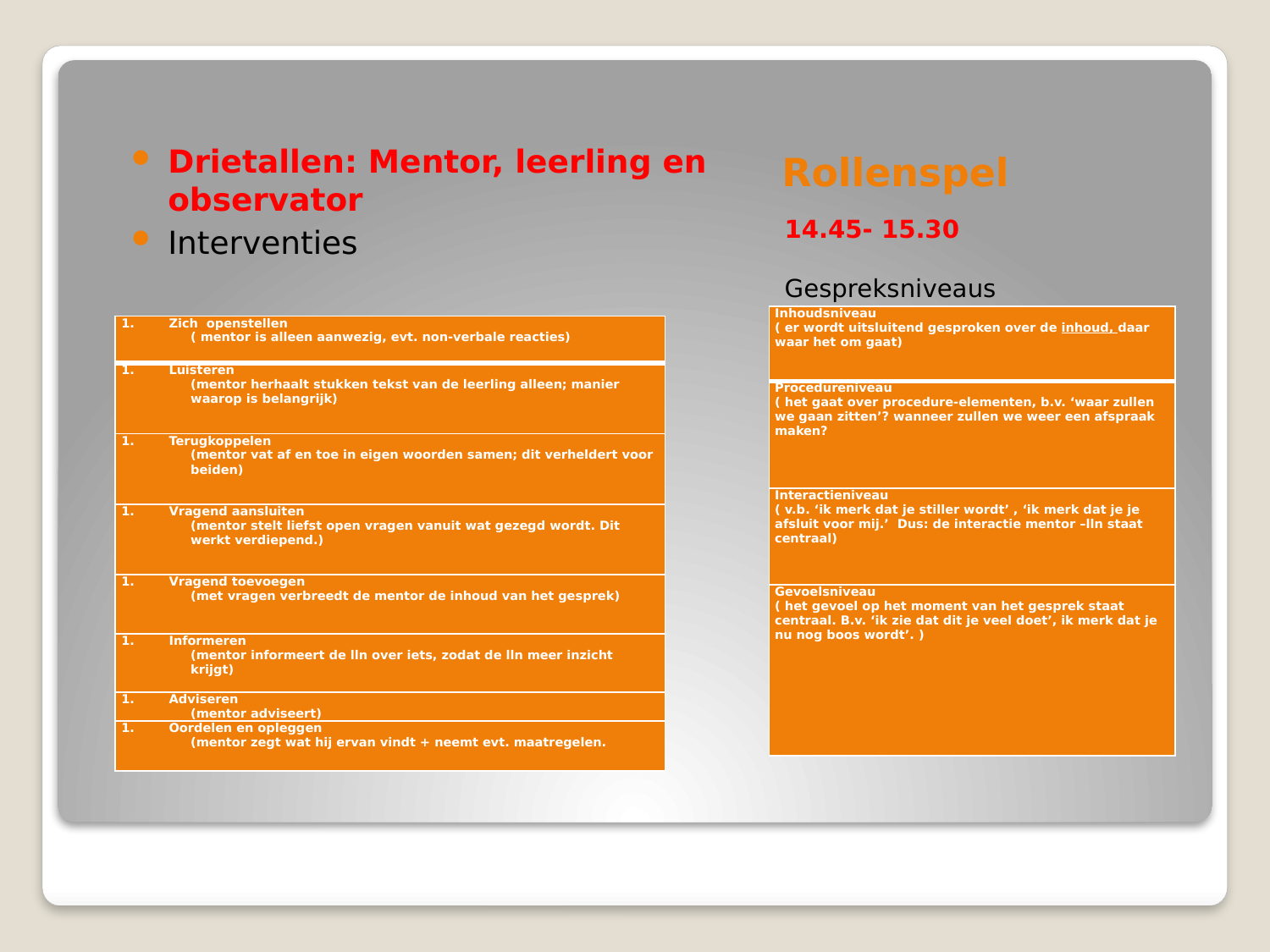

# Rollenspel
Drietallen: Mentor, leerling en observator
Interventies

14.45- 15.30

Gespreksniveaus
| Inhoudsniveau ( er wordt uitsluitend gesproken over de inhoud, daar waar het om gaat) |
| --- |
| Procedureniveau ( het gaat over procedure-elementen, b.v. ‘waar zullen we gaan zitten’? wanneer zullen we weer een afspraak maken? |
| Interactieniveau ( v.b. ‘ik merk dat je stiller wordt’ , ‘ik merk dat je je afsluit voor mij.’ Dus: de interactie mentor –lln staat centraal) |
| Gevoelsniveau ( het gevoel op het moment van het gesprek staat centraal. B.v. ‘ik zie dat dit je veel doet’, ik merk dat je nu nog boos wordt’. ) |
| Zich openstellen ( mentor is alleen aanwezig, evt. non-verbale reacties) |
| --- |
| Luisteren (mentor herhaalt stukken tekst van de leerling alleen; manier waarop is belangrijk) |
| Terugkoppelen (mentor vat af en toe in eigen woorden samen; dit verheldert voor beiden) |
| Vragend aansluiten (mentor stelt liefst open vragen vanuit wat gezegd wordt. Dit werkt verdiepend.) |
| Vragend toevoegen (met vragen verbreedt de mentor de inhoud van het gesprek) |
| Informeren (mentor informeert de lln over iets, zodat de lln meer inzicht krijgt) |
| Adviseren (mentor adviseert) |
| Oordelen en opleggen (mentor zegt wat hij ervan vindt + neemt evt. maatregelen. |